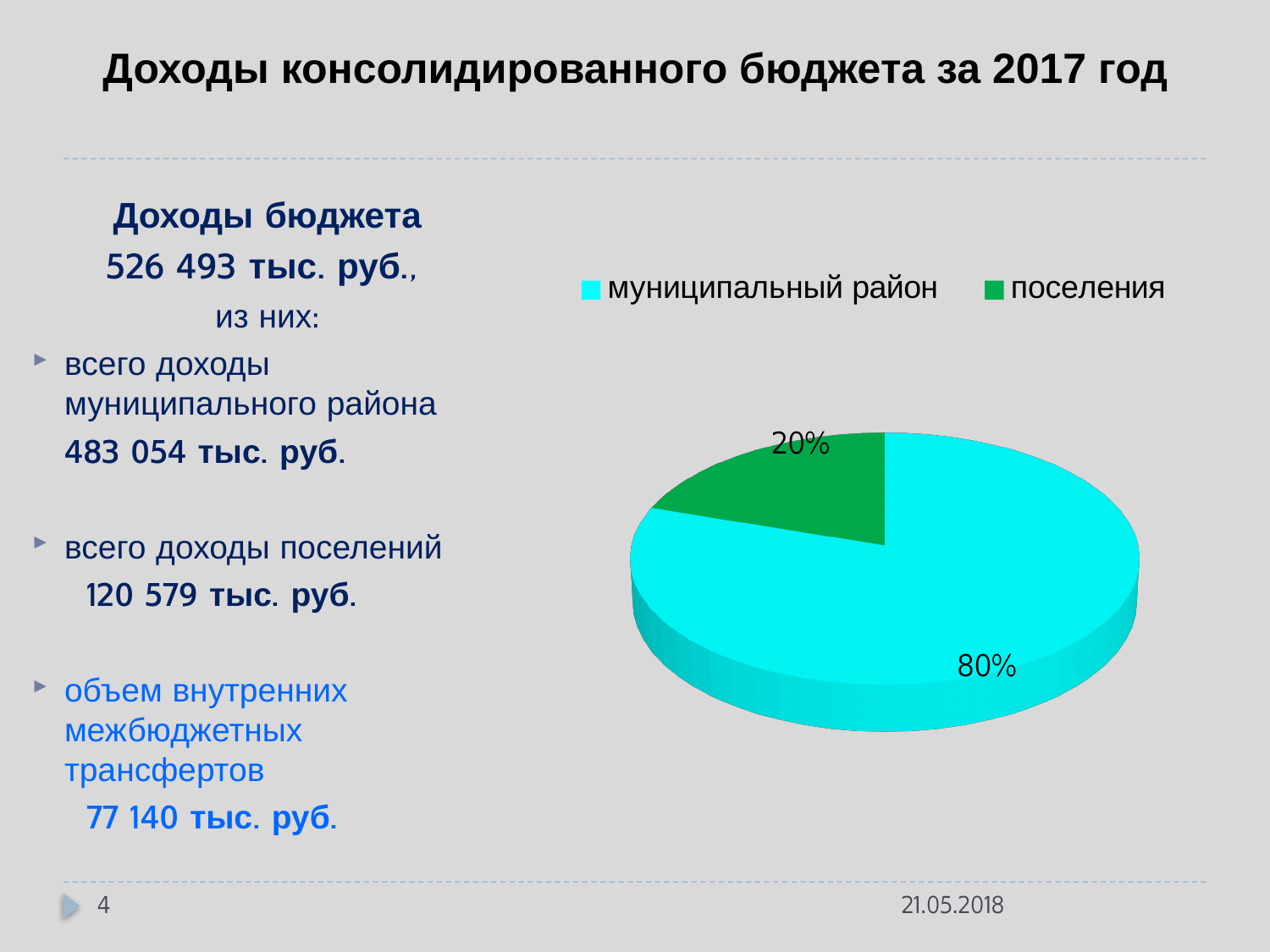

# Доходы консолидированного бюджета за 2017 год
Доходы бюджета
526 493 тыс. руб.,
из них:
всего доходы муниципального района
	483 054 тыс. руб.

всего доходы поселений
     120 579 тыс. руб.

объем внутренних межбюджетных трансфертов
     77 140 тыс. руб.

[unsupported chart]

4
21.05.2018